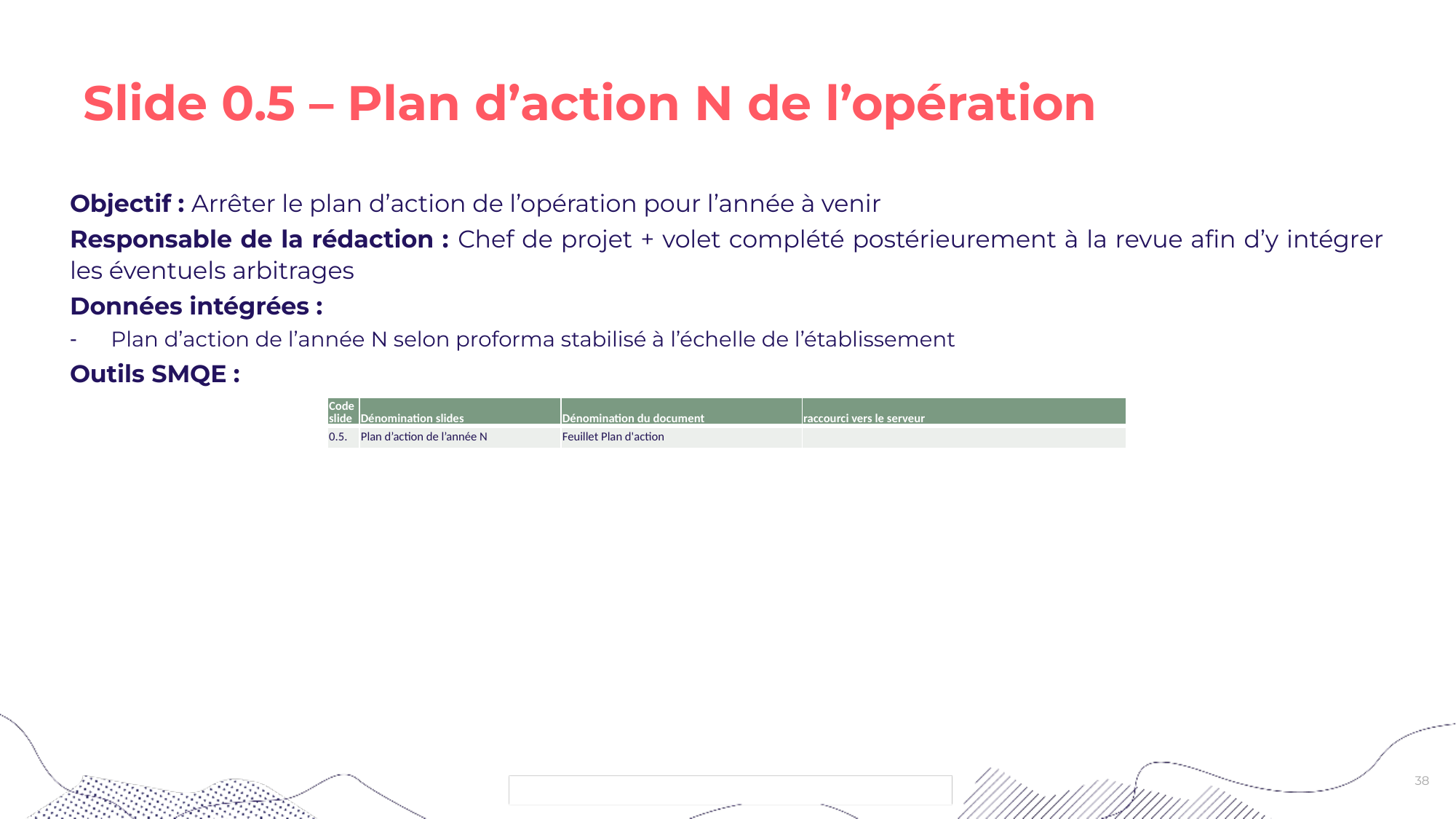

# Slide 0.5 – Plan d’action N de l’opération
Objectif : Arrêter le plan d’action de l’opération pour l’année à venir
Responsable de la rédaction : Chef de projet + volet complété postérieurement à la revue afin d’y intégrer les éventuels arbitrages
Données intégrées :
Plan d’action de l’année N selon proforma stabilisé à l’échelle de l’établissement
Outils SMQE :
| Code slide | Dénomination slides | Dénomination du document | raccourci vers le serveur |
| --- | --- | --- | --- |
| 0.5. | Plan d’action de l’année N | Feuillet Plan d'action |  |
38